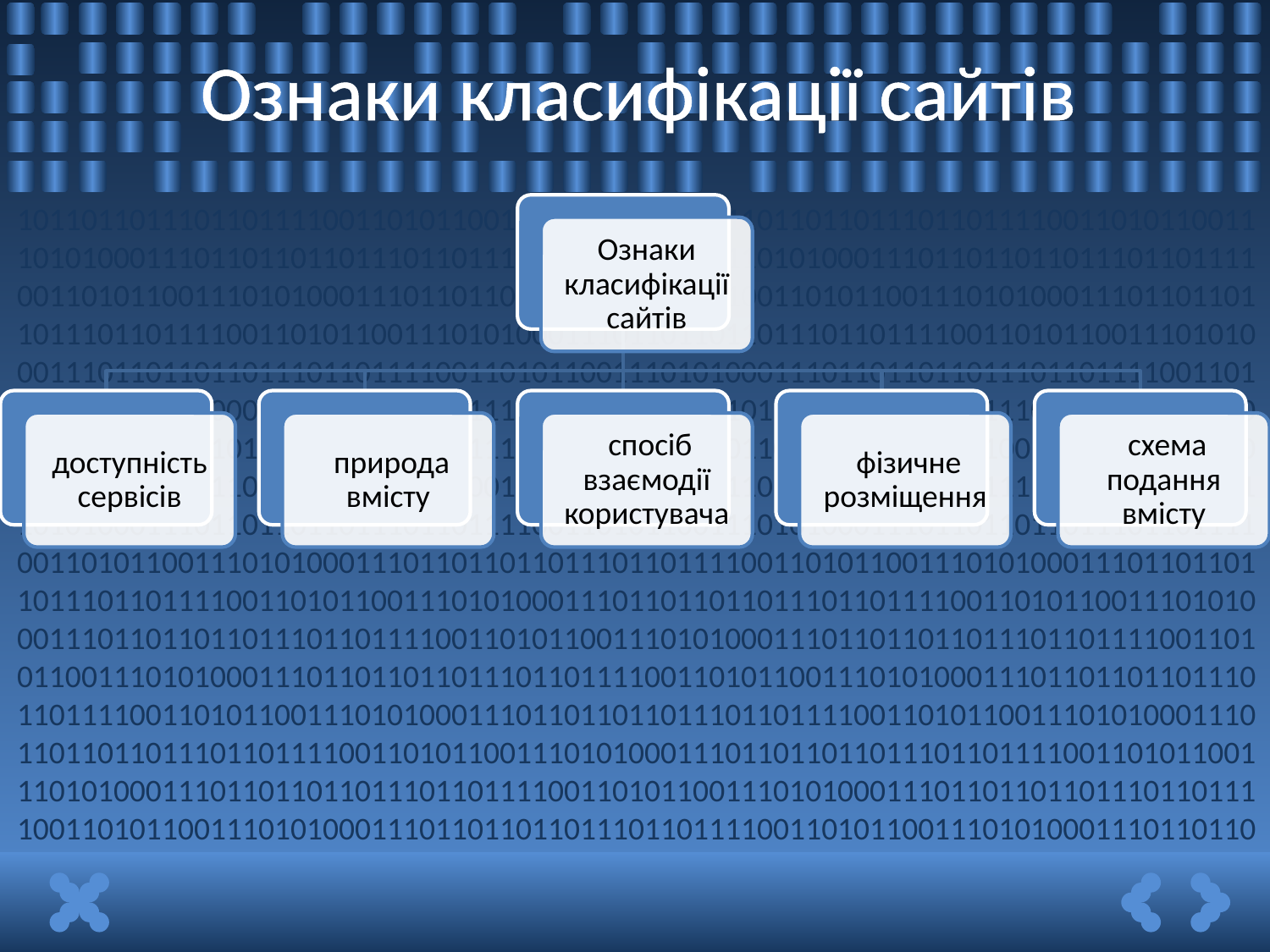

# Ознаки класифікації сайтів
Ознаки класифікації сайтів
доступність сервісів
 природа вмісту
 спосіб взаємодії користувача
 фізичне розміщення
 схема подання вмісту